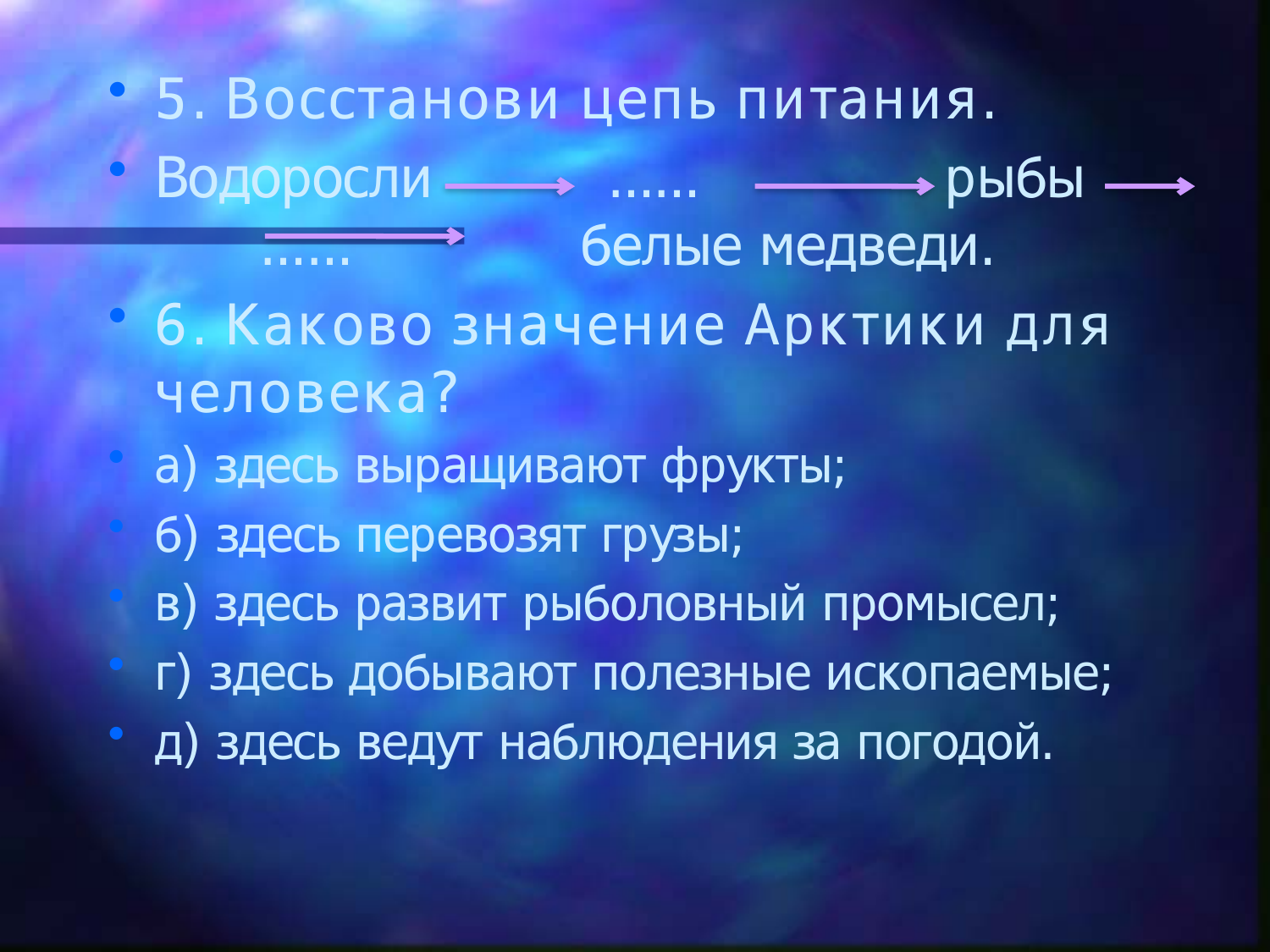

5. Восстанови цепь питания.
Водоросли          ……              рыбы           ……             белые медведи.
6. Каково значение Арктики для человека?
а) здесь выращивают фрукты;
б) здесь перевозят грузы;
в) здесь развит рыболовный промысел;
г) здесь добывают полезные ископаемые;
д) здесь ведут наблюдения за погодой.

#